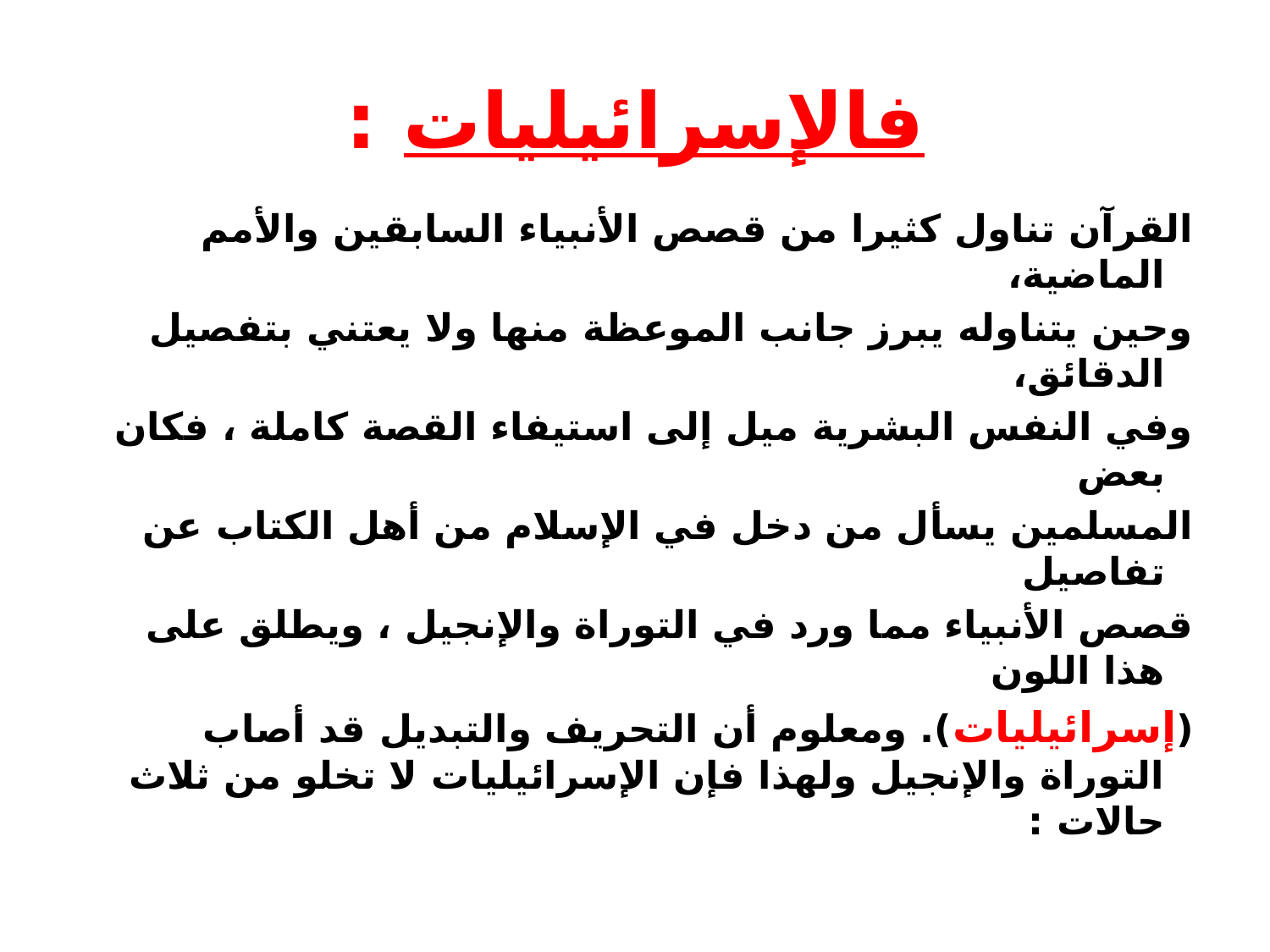

# فالإسرائيليات :
القرآن تناول كثيرا من قصص الأنبياء السابقين والأمم الماضية،
وحين يتناوله يبرز جانب الموعظة منها ولا يعتني بتفصيل الدقائق،
وفي النفس البشرية ميل إلى استيفاء القصة كاملة ، فكان بعض
المسلمين يسأل من دخل في الإسلام من أهل الكتاب عن تفاصيل
قصص الأنبياء مما ورد في التوراة والإنجيل ، ويطلق على هذا اللون
(إسرائيليات). ومعلوم أن التحريف والتبديل قد أصاب التوراة والإنجيل ولهذا فإن الإسرائيليات لا تخلو من ثلاث حالات :